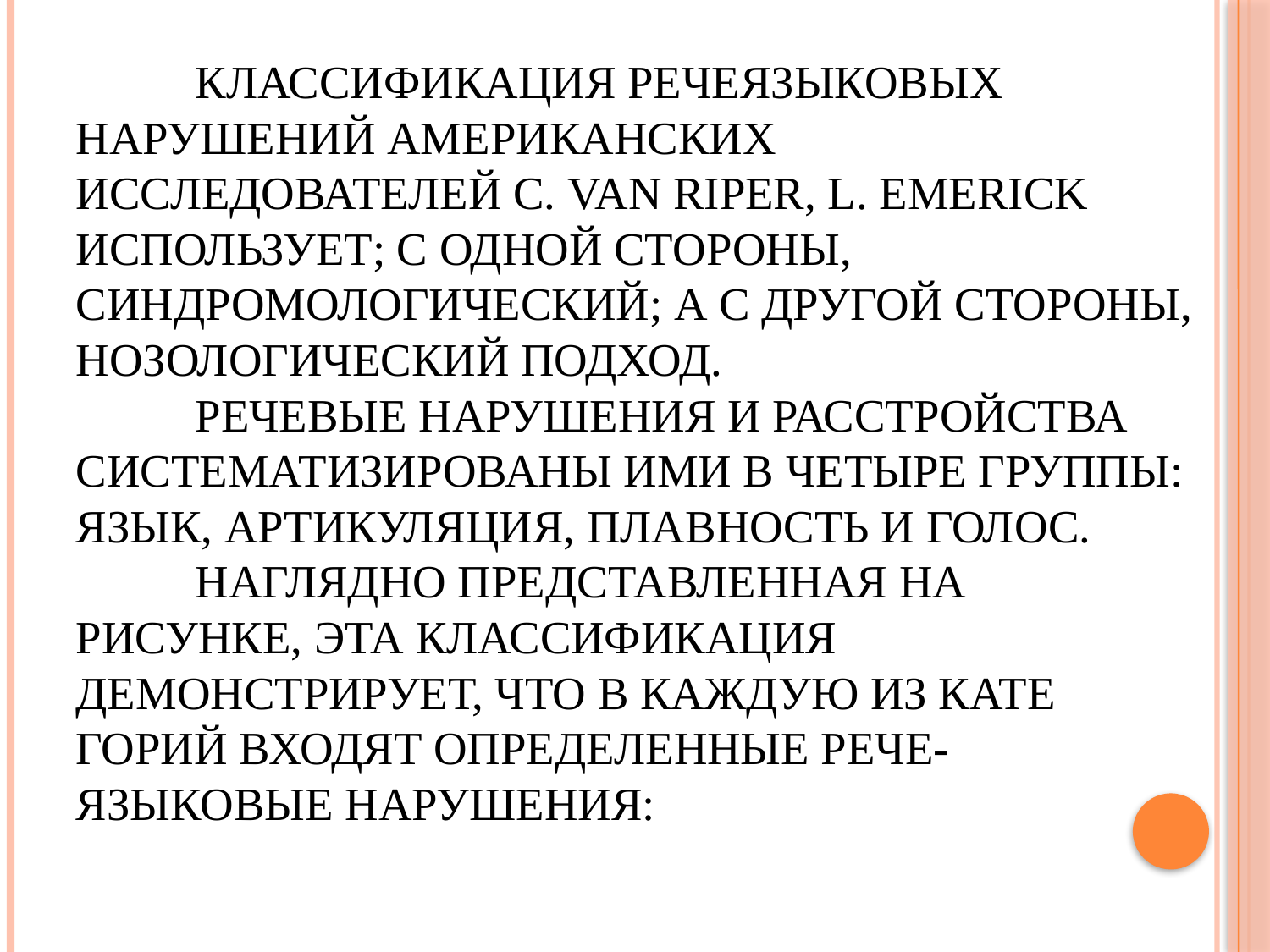

# Классификация речеязыковых нарушений американских исследователей С. Van Riper, L. Emerick использует; с одной стороны, синдромологический; а с другой стороны, нозологический подход. Речевые нарушения и расстройства сис­тематизированы ими в четыре группы: язык, артикуляция, плавность и голос. Наглядно представленная на рисунке, эта классификация демонстрирует, что в каждую из кате­горий входят определенные рече-языковые нарушения: